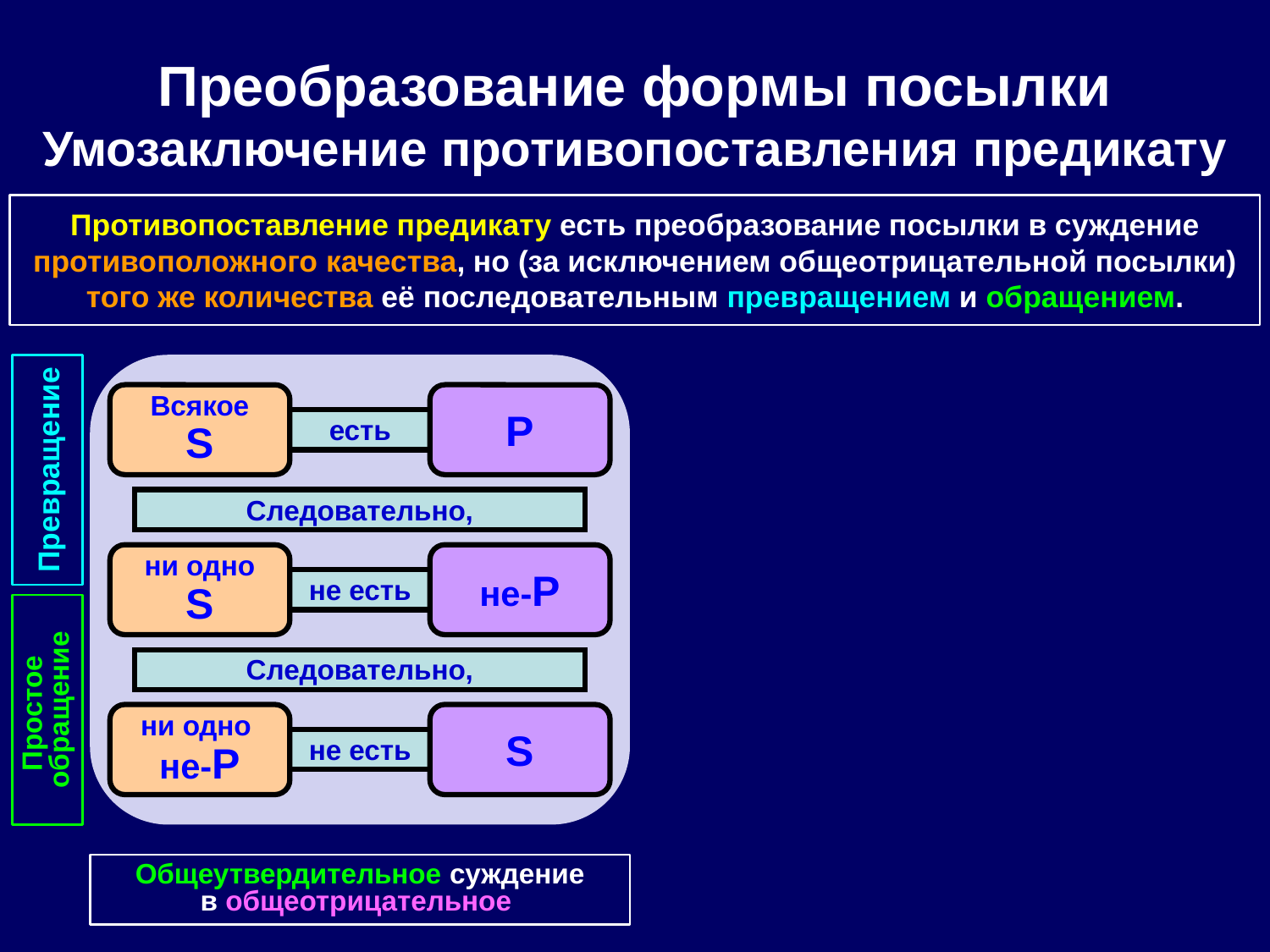

Преобразование формы посылки
Умозаключение противопоставления предикату
Противопоставление предикату есть преобразование посылки в суждение противоположного качества, но (за исключением общеотрицательной посылки) того же количества её последовательным превращением и обращением.

Всякое
S
P
есть
Превращение
Следовательно,
ни одно
S
не-P
не есть
Следовательно,
Простое
обращение
ни одно
не-P
S
не есть
Общеутвердительное суждение
в общеотрицательное